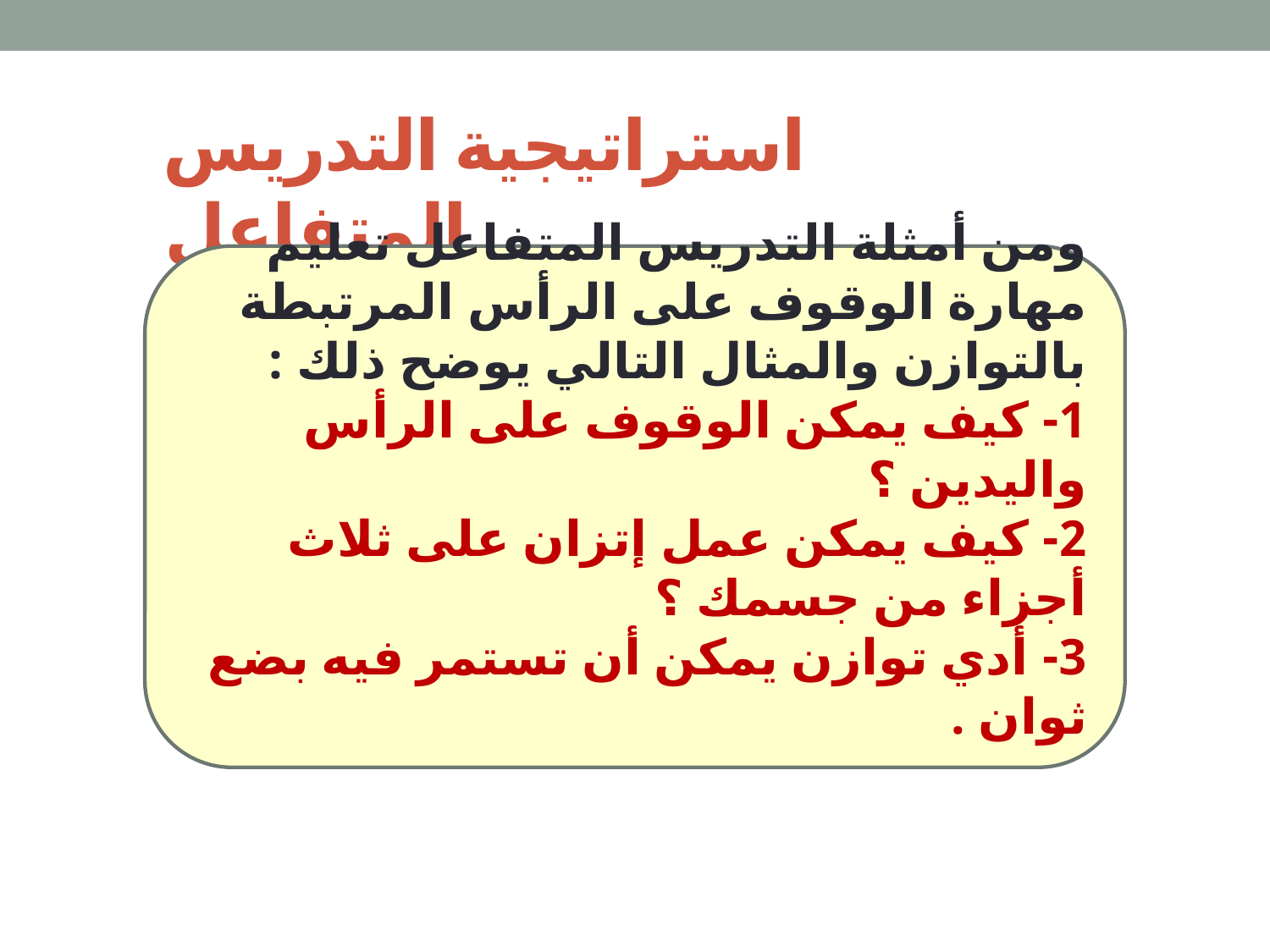

# استراتيجية التدريس المتفاعل
ومن أمثلة التدريس المتفاعل تعليم مهارة الوقوف على الرأس المرتبطة بالتوازن والمثال التالي يوضح ذلك :
1- كيف يمكن الوقوف على الرأس واليدين ؟
2- كيف يمكن عمل إتزان على ثلاث أجزاء من جسمك ؟
3- أدي توازن يمكن أن تستمر فيه بضع ثوان .